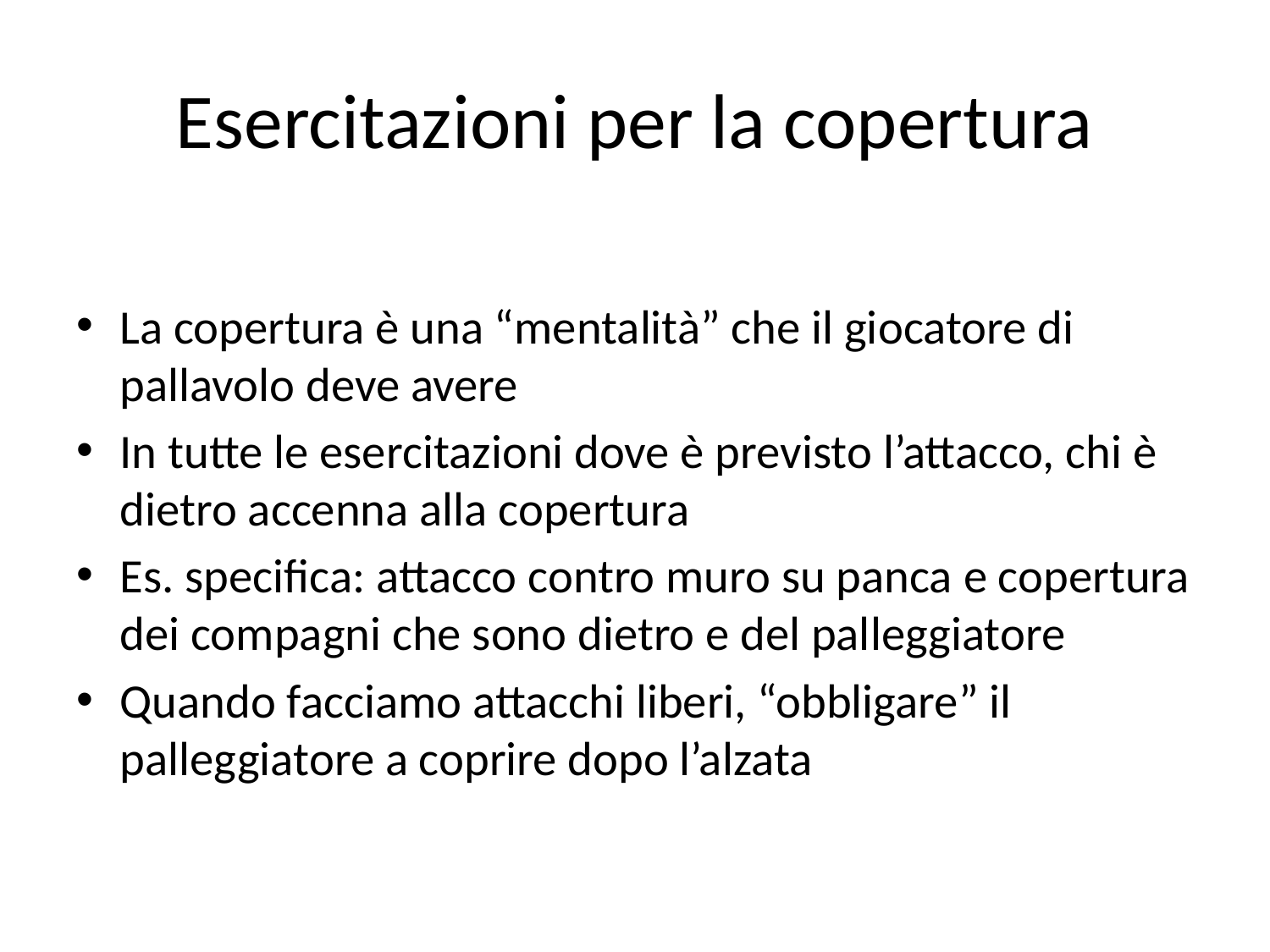

# Esercitazioni per la copertura

La copertura è una “mentalità” che il giocatore di pallavolo deve avere
In tutte le esercitazioni dove è previsto l’attacco, chi è dietro accenna alla copertura
Es. specifica: attacco contro muro su panca e copertura dei compagni che sono dietro e del palleggiatore
Quando facciamo attacchi liberi, “obbligare” il palleggiatore a coprire dopo l’alzata